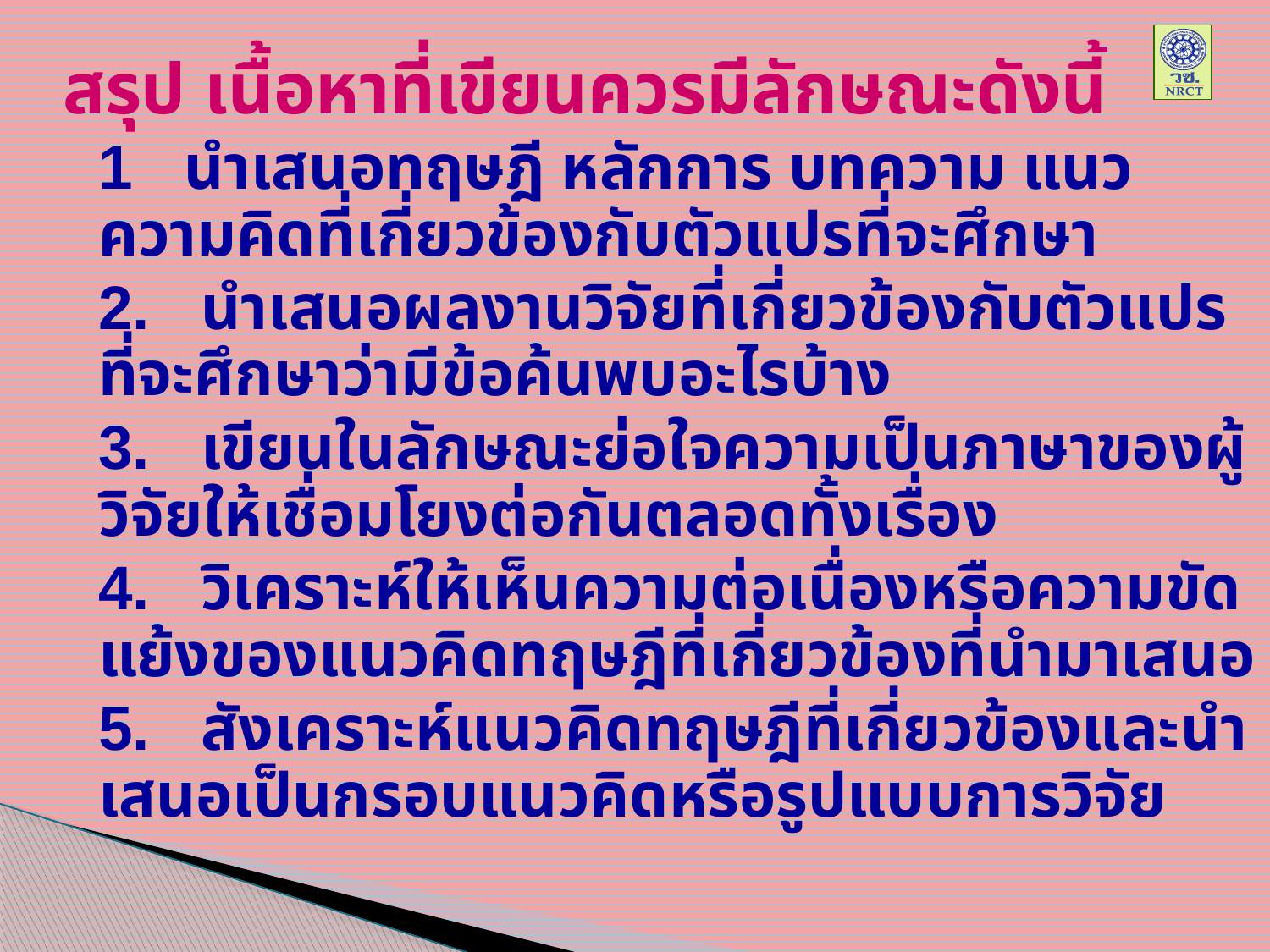

สรุป เนื้อหาที่เขียนควรมีลักษณะดังนี้
	1   นำเสนอทฤษฎี หลักการ บทความ แนวความคิดที่เกี่ยวข้องกับตัวแปรที่จะศึกษา
	2.   นำเสนอผลงานวิจัยที่เกี่ยวข้องกับตัวแปรที่จะศึกษาว่ามีข้อค้นพบอะไรบ้าง
	3.   เขียนในลักษณะย่อใจความเป็นภาษาของผู้วิจัยให้เชื่อมโยงต่อกันตลอดทั้งเรื่อง
	4.   วิเคราะห์ให้เห็นความต่อเนื่องหรือความขัดแย้งของแนวคิดทฤษฎีที่เกี่ยวข้องที่นำมาเสนอ
	5.   สังเคราะห์แนวคิดทฤษฎีที่เกี่ยวข้องและนำเสนอเป็นกรอบแนวคิดหรือรูปแบบการวิจัย